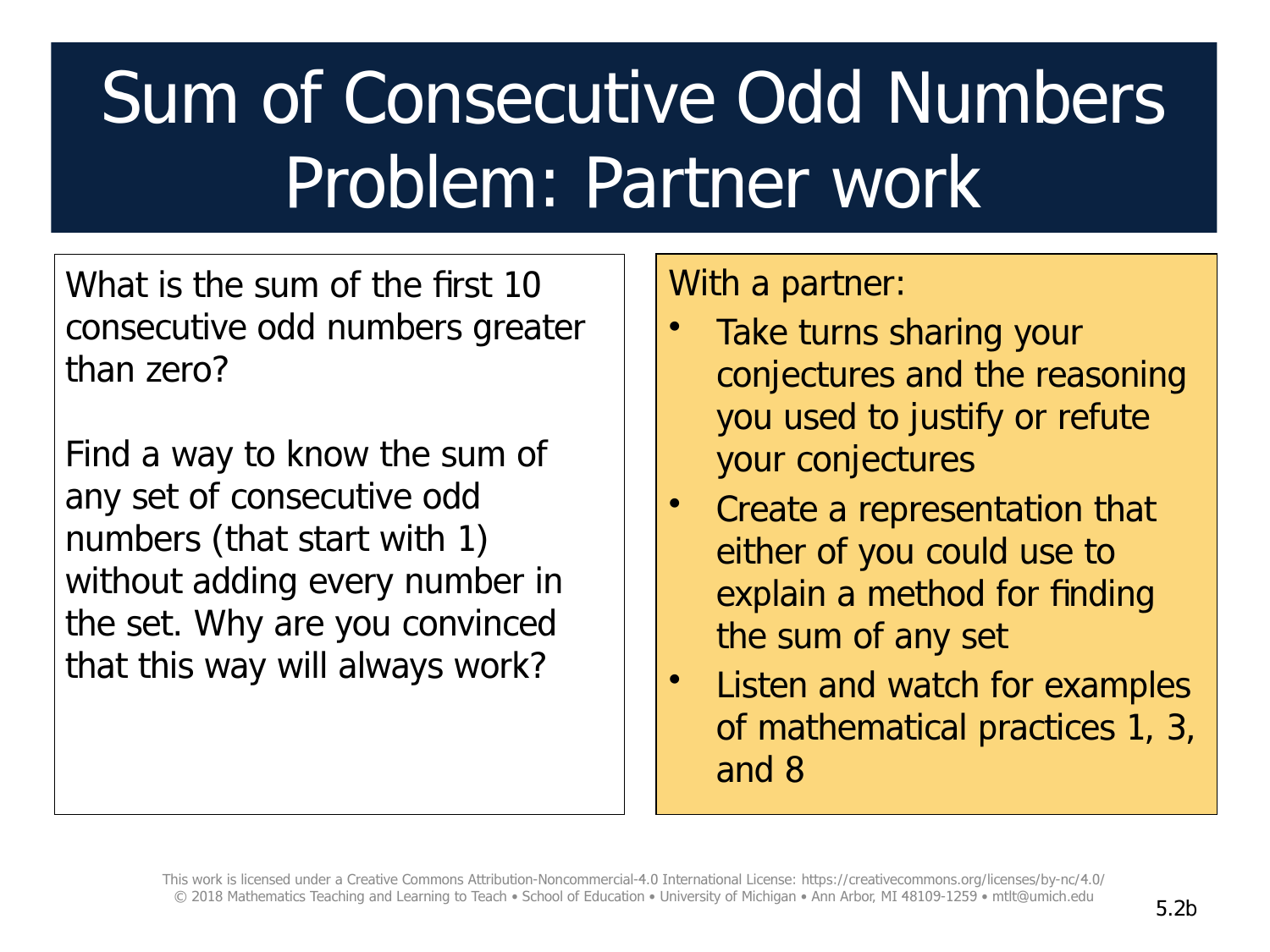

# Sum of Consecutive Odd Numbers Problem: Partner work
With a partner:
Take turns sharing your conjectures and the reasoning you used to justify or refute your conjectures
Create a representation that either of you could use to explain a method for finding the sum of any set
Listen and watch for examples of mathematical practices 1, 3, and 8

What is the sum of the first 10 consecutive odd numbers greater than zero?

Find a way to know the sum of any set of consecutive odd numbers (that start with 1) without adding every number in the set. Why are you convinced that this way will always work?
This work is licensed under a Creative Commons Attribution-Noncommercial-4.0 International License: https://creativecommons.org/licenses/by-nc/4.0/
© 2018 Mathematics Teaching and Learning to Teach • School of Education • University of Michigan • Ann Arbor, MI 48109-1259 • mtlt@umich.edu
5.2b